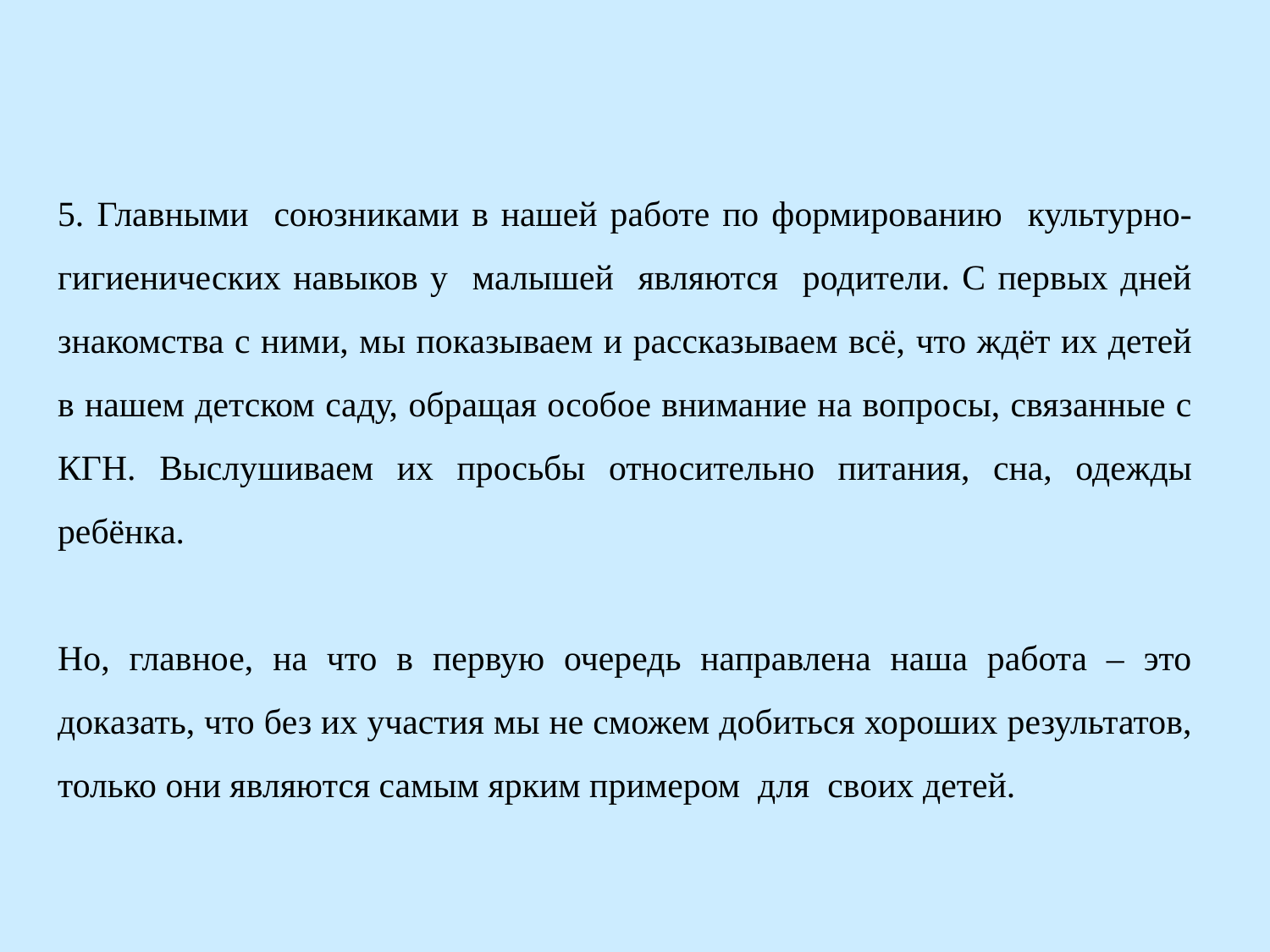

5. Главными  союзниками в нашей работе по формированию  культурно-гигиенических навыков у  малышей  являются  родители. С первых дней знакомства с ними, мы показываем и рассказываем всё, что ждёт их детей в нашем детском саду, обращая особое внимание на вопросы, связанные с КГН. Выслушиваем их просьбы относительно питания, сна, одежды ребёнка.

Но, главное, на что в первую очередь направлена наша работа – это доказать, что без их участия мы не сможем добиться хороших результатов, только они являются самым ярким примером  для  своих детей.